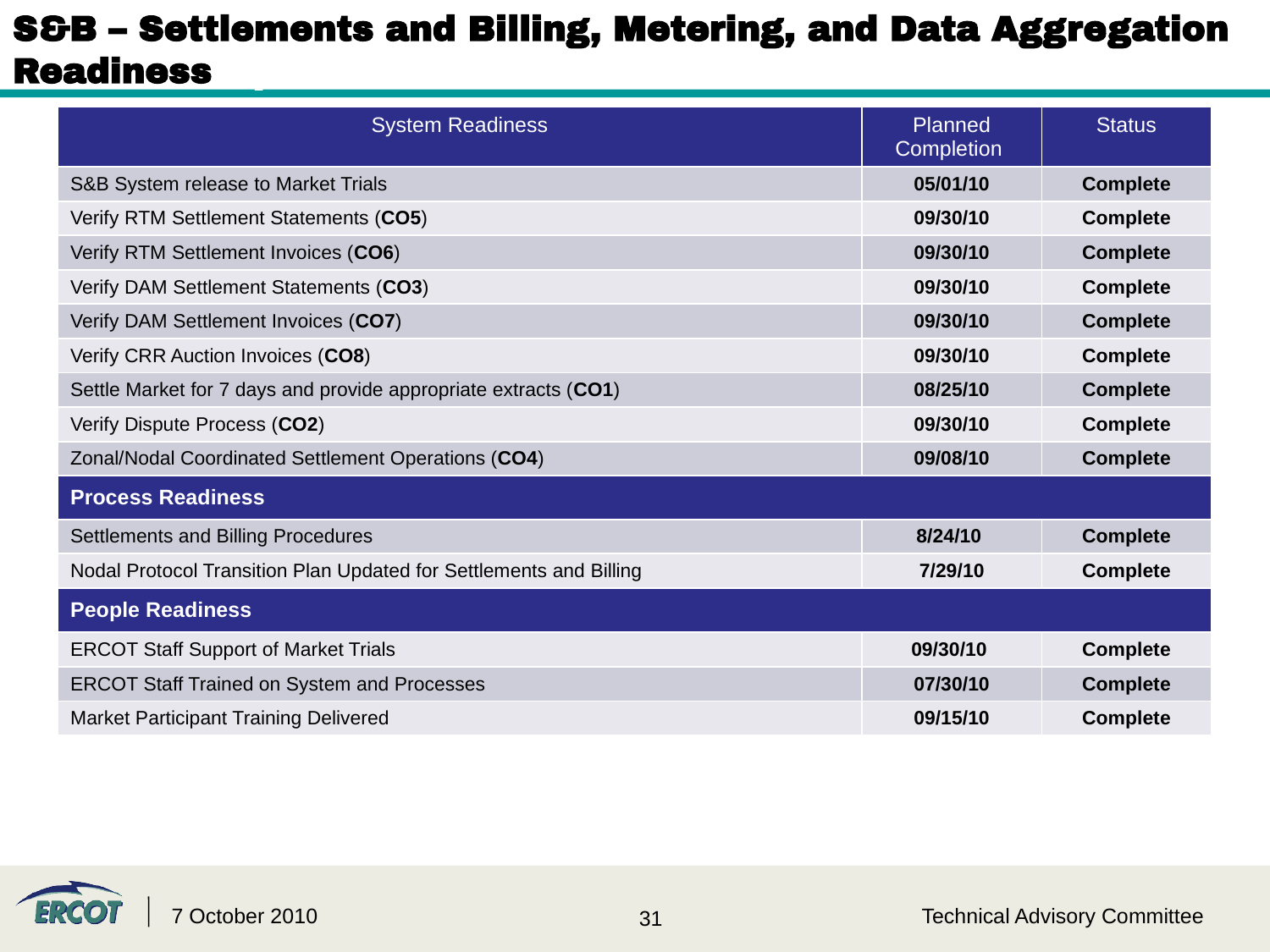

S&B – Settlements and Billing, Metering, and Data Aggregation Readiness Update
| System Readiness | Planned Completion | Status |
| --- | --- | --- |
| S&B System release to Market Trials | 05/01/10 | Complete |
| Verify RTM Settlement Statements (CO5) | 09/30/10 | Complete |
| Verify RTM Settlement Invoices (CO6) | 09/30/10 | Complete |
| Verify DAM Settlement Statements (CO3) | 09/30/10 | Complete |
| Verify DAM Settlement Invoices (CO7) | 09/30/10 | Complete |
| Verify CRR Auction Invoices (CO8) | 09/30/10 | Complete |
| Settle Market for 7 days and provide appropriate extracts (CO1) | 08/25/10 | Complete |
| Verify Dispute Process (CO2) | 09/30/10 | Complete |
| Zonal/Nodal Coordinated Settlement Operations (CO4) | 09/08/10 | Complete |
| Process Readiness |  |  |
| Settlements and Billing Procedures | 8/24/10 | Complete |
| Nodal Protocol Transition Plan Updated for Settlements and Billing | 7/29/10 | Complete |
| People Readiness |  |  |
| ERCOT Staff Support of Market Trials | 09/30/10 | Complete |
| ERCOT Staff Trained on System and Processes | 07/30/10 | Complete |
| Market Participant Training Delivered | 09/15/10 | Complete |
7 October 2010
Technical Advisory Committee